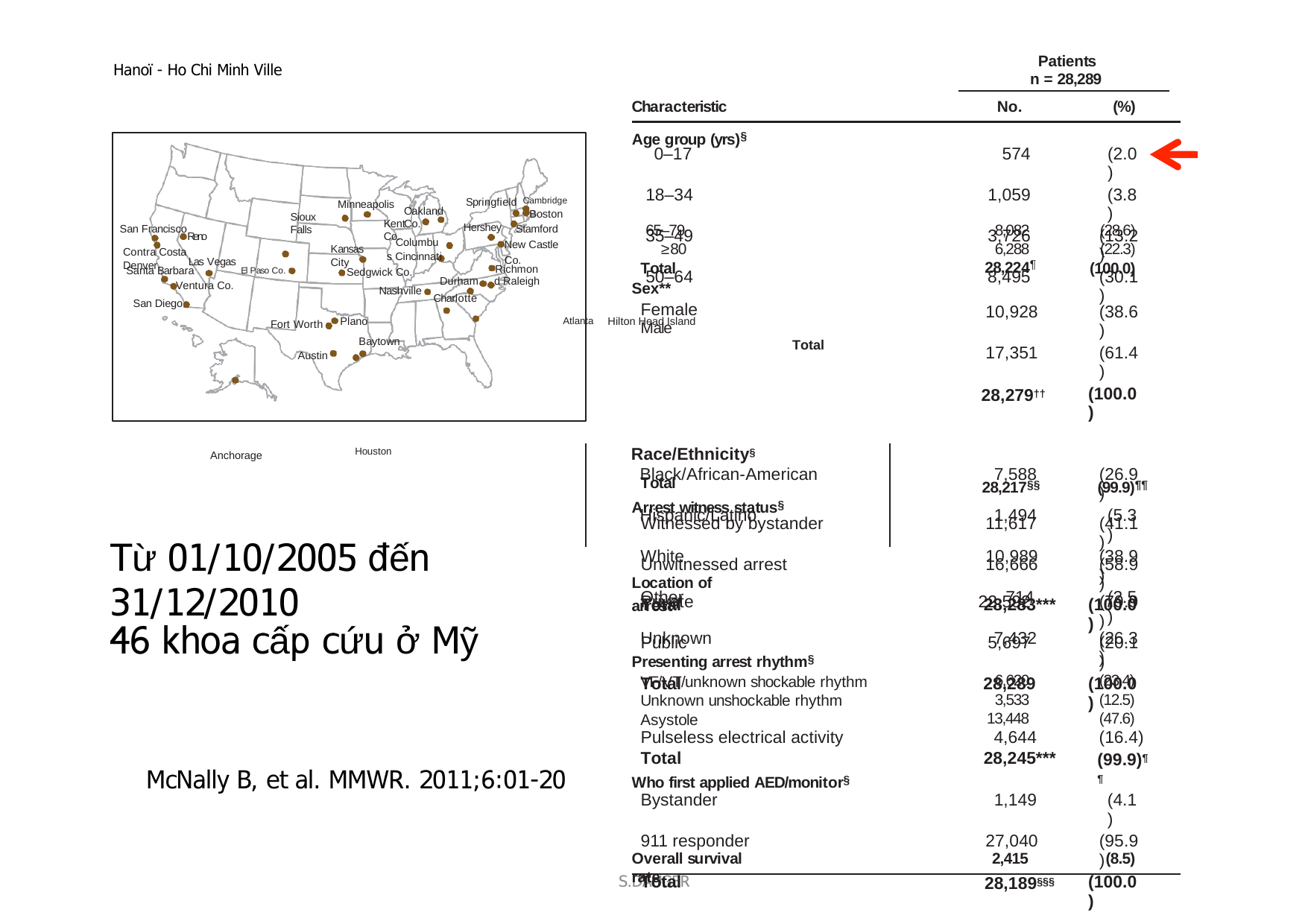

Patients n = 28,289
Hanoï - Ho Chi Minh Ville

No.
(%)
Characteristic

Age group (yrs)§

| 0–17 | 574 | (2.0) |
| --- | --- | --- |
| 18–34 | 1,059 | (3.8) |
| 35–49 | 3,726 | (13.2) |
| 50–64 | 8,495 | (30.1) |

Springfield  Cambridge
Boston
Minneapolis
Oakland Co.
Sioux Falls
Kent Co.
Stamford New Castle Co.
65–79
≥80
Total
Sex**
8,082
6,288
28,224¶
(28.6)
(22.3)
(100.0)
Hershey
San Francisco

Contra Costa	Denver
Reno
Columbus Cincinnati
Kansas City
Las Vegas
Santa Barbara	El Paso Co.
Ventura Co.
San Diego

Fort Worth
Richmond Raleigh
Sedgwick Co.
Nashville
Durham Charlotte
| Female Plano Atlanta Hilton Head Island Baytown Total Austin |  | 10,928 | (38.6) |
| --- | --- | --- | --- |
|  |  | 17,351 | (61.4) |
|  |  | 28,279†† | (100.0) |
| Anchorage Houston | Race/Ethnicity§ |  |  |
|  | Black/African-American | 7,588 | (26.9) |
|  | Hispanic/Latino | 1,494 | (5.3) |
|  | White | 10,989 | (38.9) |
|  | Other | 714 | (2.5) |
|  | Unknown | 7,432 | (26.3) |
Male
Total
Arrest witness status§
28,217§§
(99.9)¶¶
| Witnessed by bystander | 11,617 | (41.1) |
| --- | --- | --- |
| Unwitnessed arrest | 16,666 | (58.9) |
| Total | 28,283\*\*\* | (100.0) |
Từ 01/10/2005 đến 31/12/2010
Location of arrest§
| Private | 22,592 | (79.9) |
| --- | --- | --- |
| Public | 5,697 | (20.1) |
| Total | 28,289 | (100.0) |
46 khoa cấp cứu ở Mỹ
Presenting arrest rhythm§ VF/VT/unknown shockable rhythm Unknown unshockable rhythm Asystole
6,620
3,533
13,448
(23.4)
(12.5)
(47.6)
| Pulseless electrical activity | 4,644 | (16.4) |
| --- | --- | --- |
| Total | 28,245\*\*\* | (99.9)¶¶ |
McNally B, et al. MMWR. 2011;6:01-20
Who first applied AED/monitor§
| Bystander | 1,149 | (4.1) |
| --- | --- | --- |
| 911 responder | 27,040 | (95.9) |
| Total | 28,189§§§ | (100.0) |
Overall survival rate
2,415
(8.5)
S.DAUGER